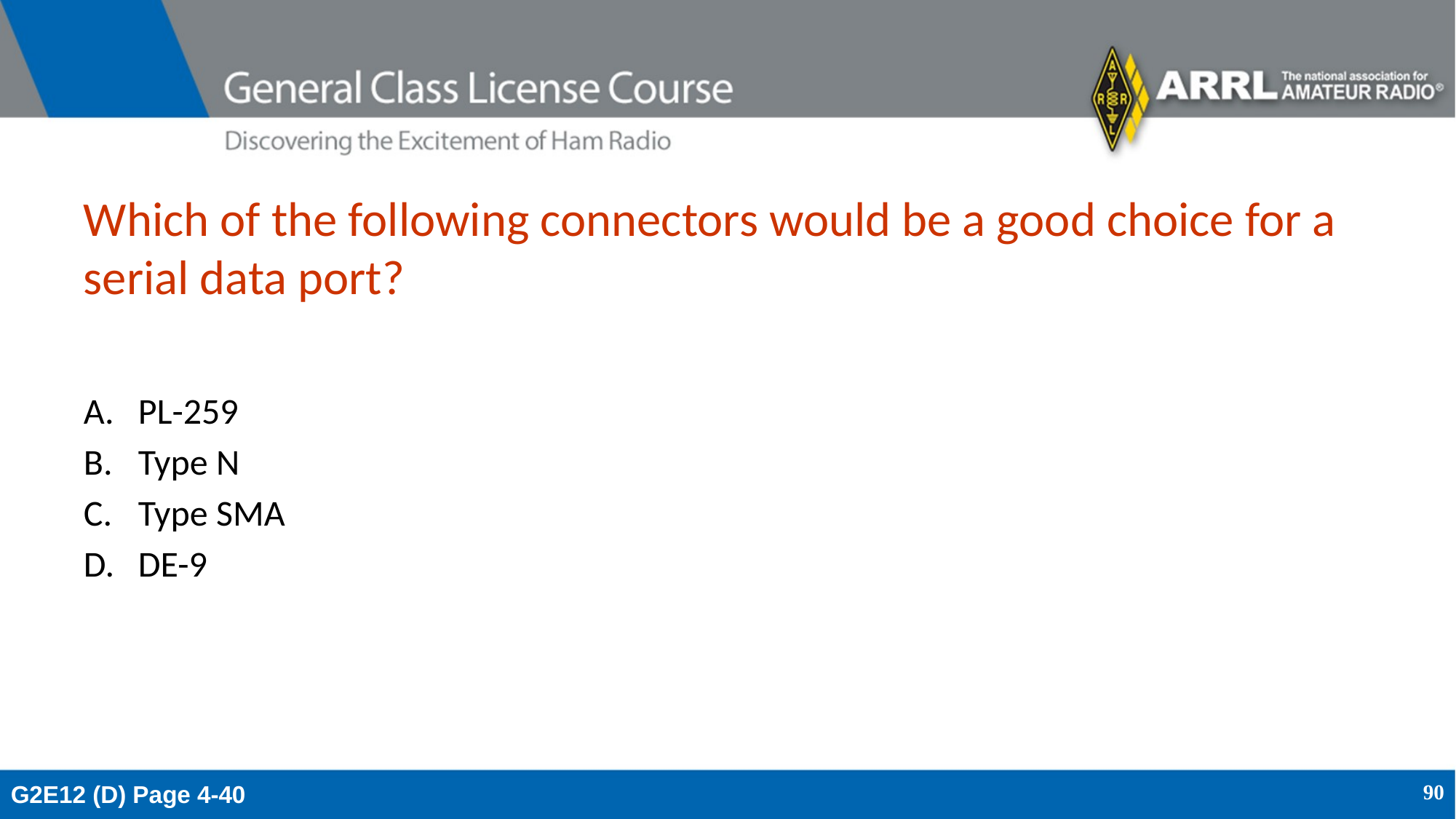

# Which of the following connectors would be a good choice for a serial data port?
PL-259
Type N
Type SMA
DE-9
G2E12 (D) Page 4-40
90